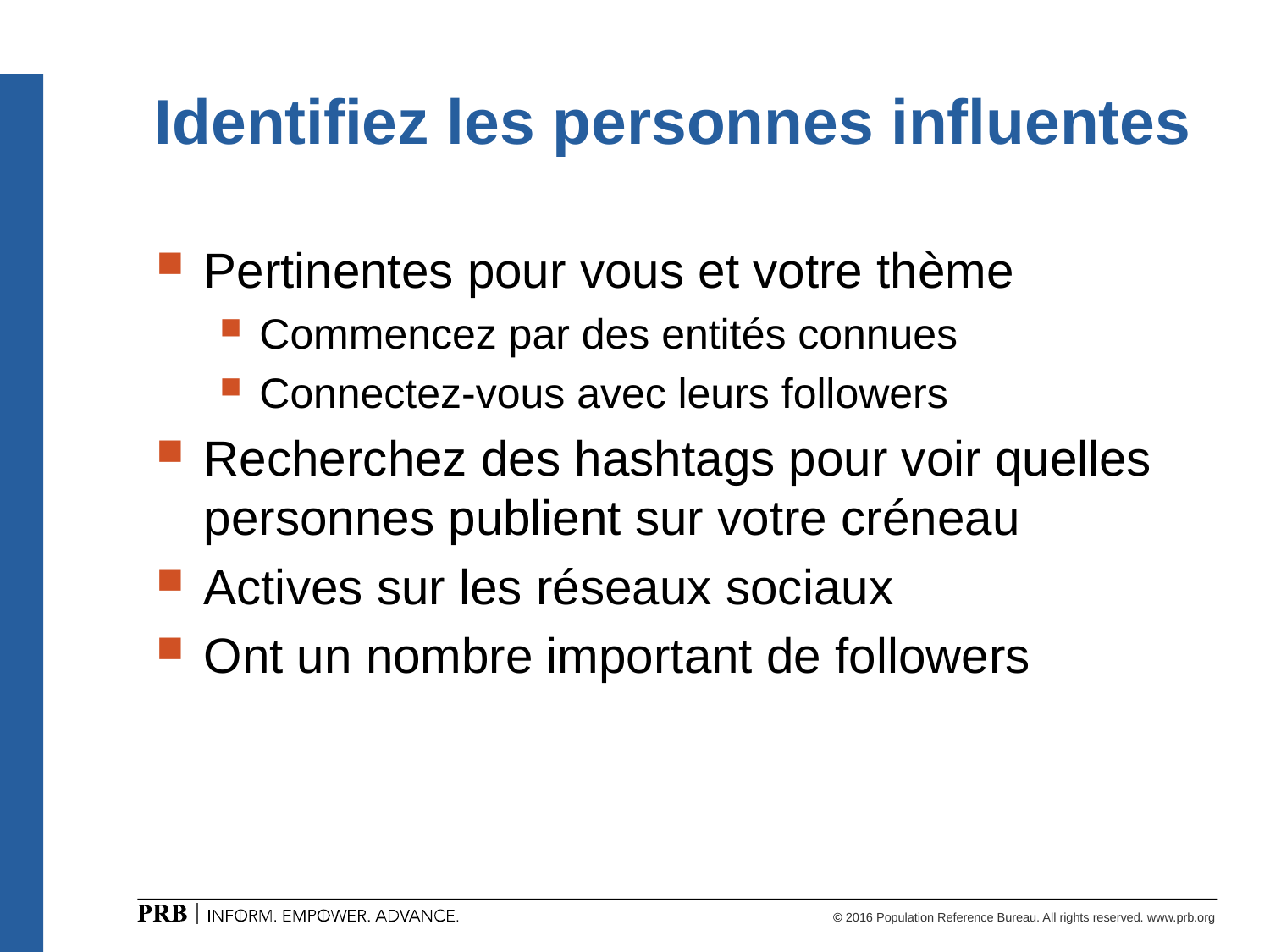

# Identifiez les personnes influentes
Pertinentes pour vous et votre thème
Commencez par des entités connues
Connectez-vous avec leurs followers
Recherchez des hashtags pour voir quelles personnes publient sur votre créneau
Actives sur les réseaux sociaux
Ont un nombre important de followers